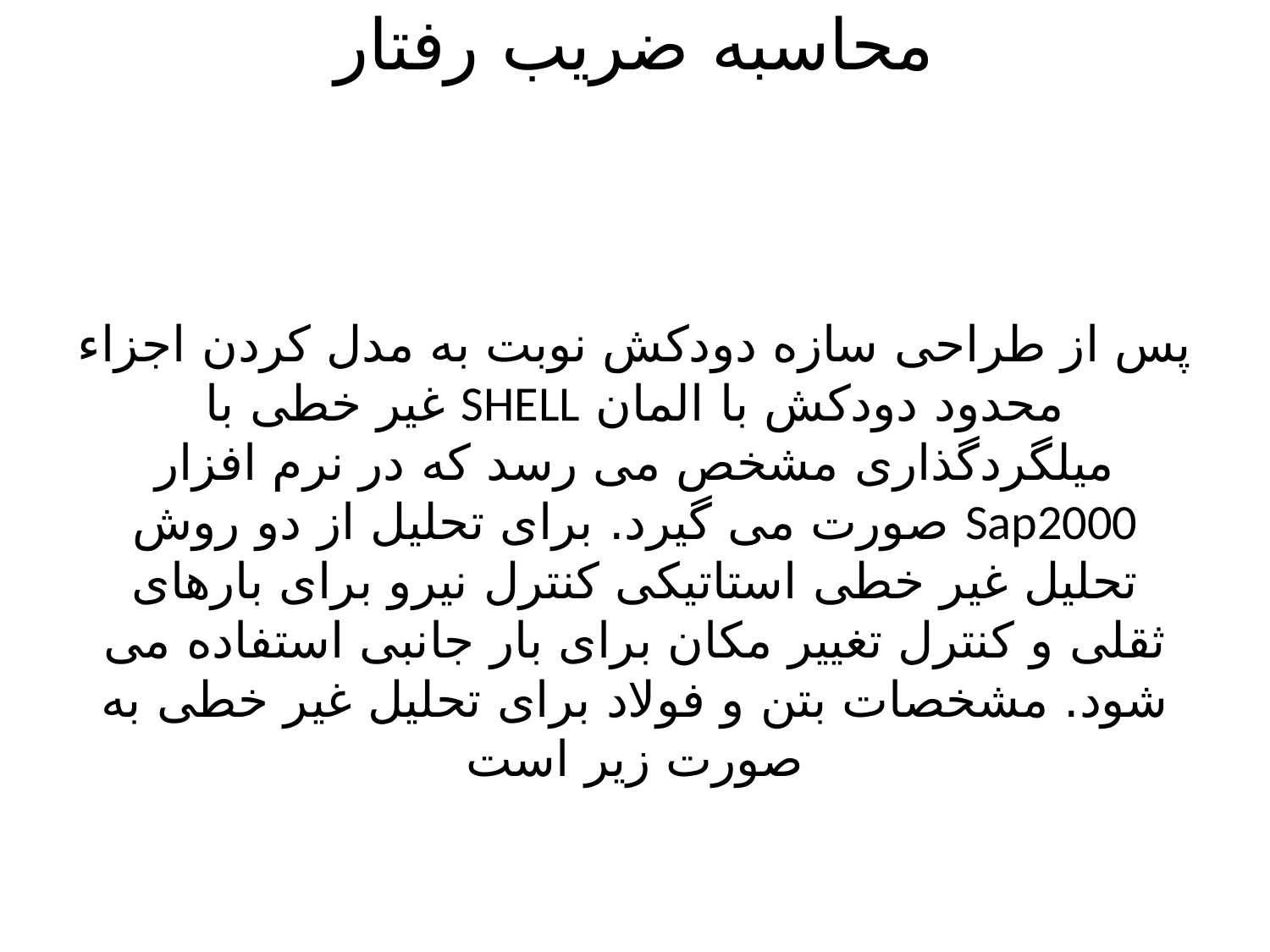

# محاسبه ضریب رفتار پس از طراحی سازه دودکش نوبت به مدل کردن اجزاء محدود دودکش با المان SHELL غیر خطی با میلگردگذاری مشخص می رسد که در نرم افزار Sap2000 صورت می گیرد. برای تحلیل از دو روش تحلیل غیر خطی استاتیکی کنترل نیرو برای بارهای ثقلی و کنترل تغییر مکان برای بار جانبی استفاده می شود. مشخصات بتن و فولاد برای تحلیل غیر خطی به صورت زیر است